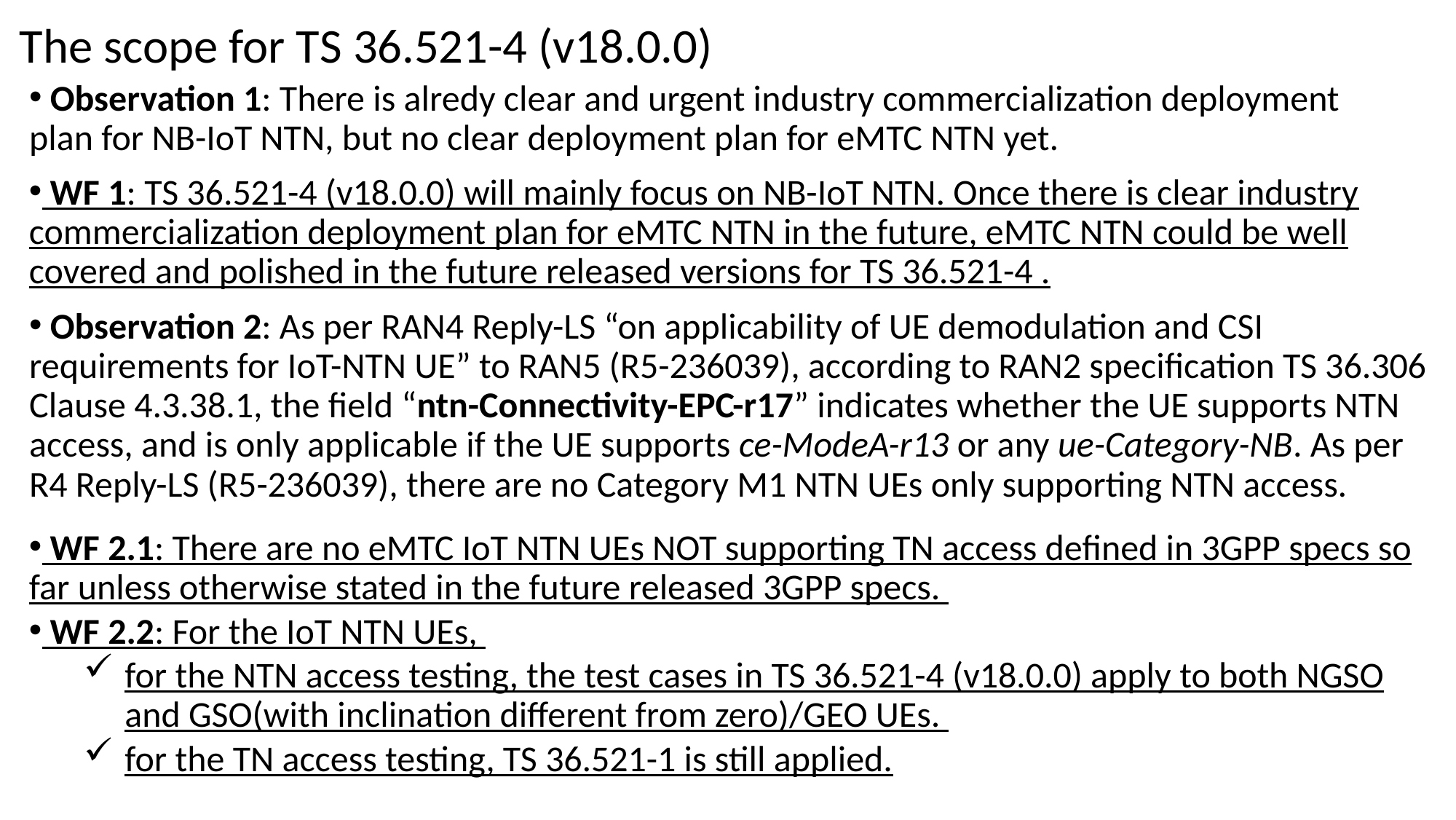

# The scope for TS 36.521-4 (v18.0.0)
 Observation 1: There is alredy clear and urgent industry commercialization deployment plan for NB-IoT NTN, but no clear deployment plan for eMTC NTN yet.
 WF 1: TS 36.521-4 (v18.0.0) will mainly focus on NB-IoT NTN. Once there is clear industry commercialization deployment plan for eMTC NTN in the future, eMTC NTN could be well covered and polished in the future released versions for TS 36.521-4 .
 Observation 2: As per RAN4 Reply-LS “on applicability of UE demodulation and CSI requirements for IoT-NTN UE” to RAN5 (R5-236039), according to RAN2 specification TS 36.306 Clause 4.3.38.1, the field “ntn-Connectivity-EPC-r17” indicates whether the UE supports NTN access, and is only applicable if the UE supports ce-ModeA-r13 or any ue-Category-NB. As per R4 Reply-LS (R5-236039), there are no Category M1 NTN UEs only supporting NTN access.
 WF 2.1: There are no eMTC IoT NTN UEs NOT supporting TN access defined in 3GPP specs so far unless otherwise stated in the future released 3GPP specs.
 WF 2.2: For the IoT NTN UEs,
for the NTN access testing, the test cases in TS 36.521-4 (v18.0.0) apply to both NGSO and GSO(with inclination different from zero)/GEO UEs.
for the TN access testing, TS 36.521-1 is still applied.